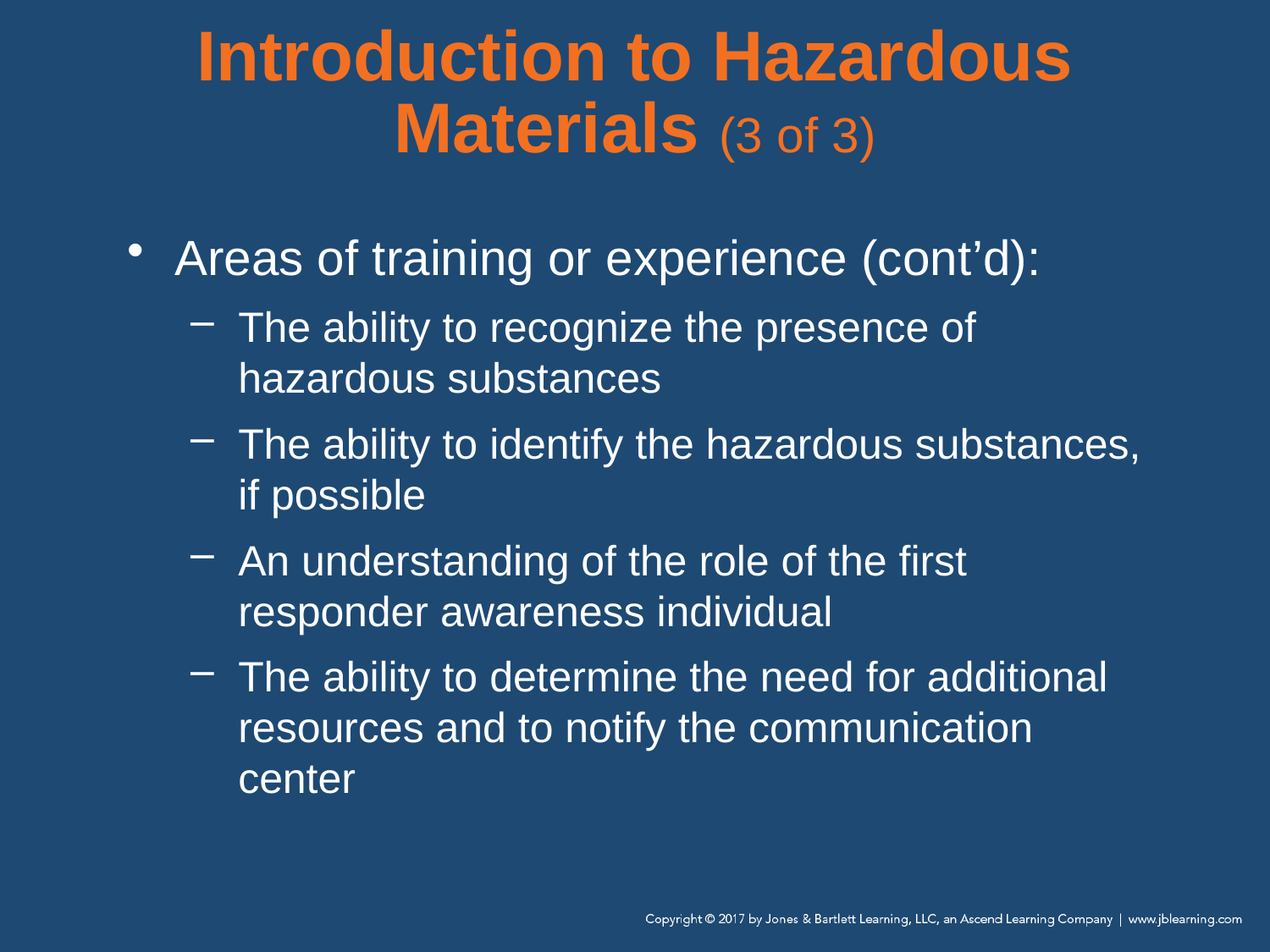

# Introduction to Hazardous Materials (3 of 3)
Areas of training or experience (cont’d):
The ability to recognize the presence of hazardous substances
The ability to identify the hazardous substances, if possible
An understanding of the role of the first responder awareness individual
The ability to determine the need for additional resources and to notify the communication center